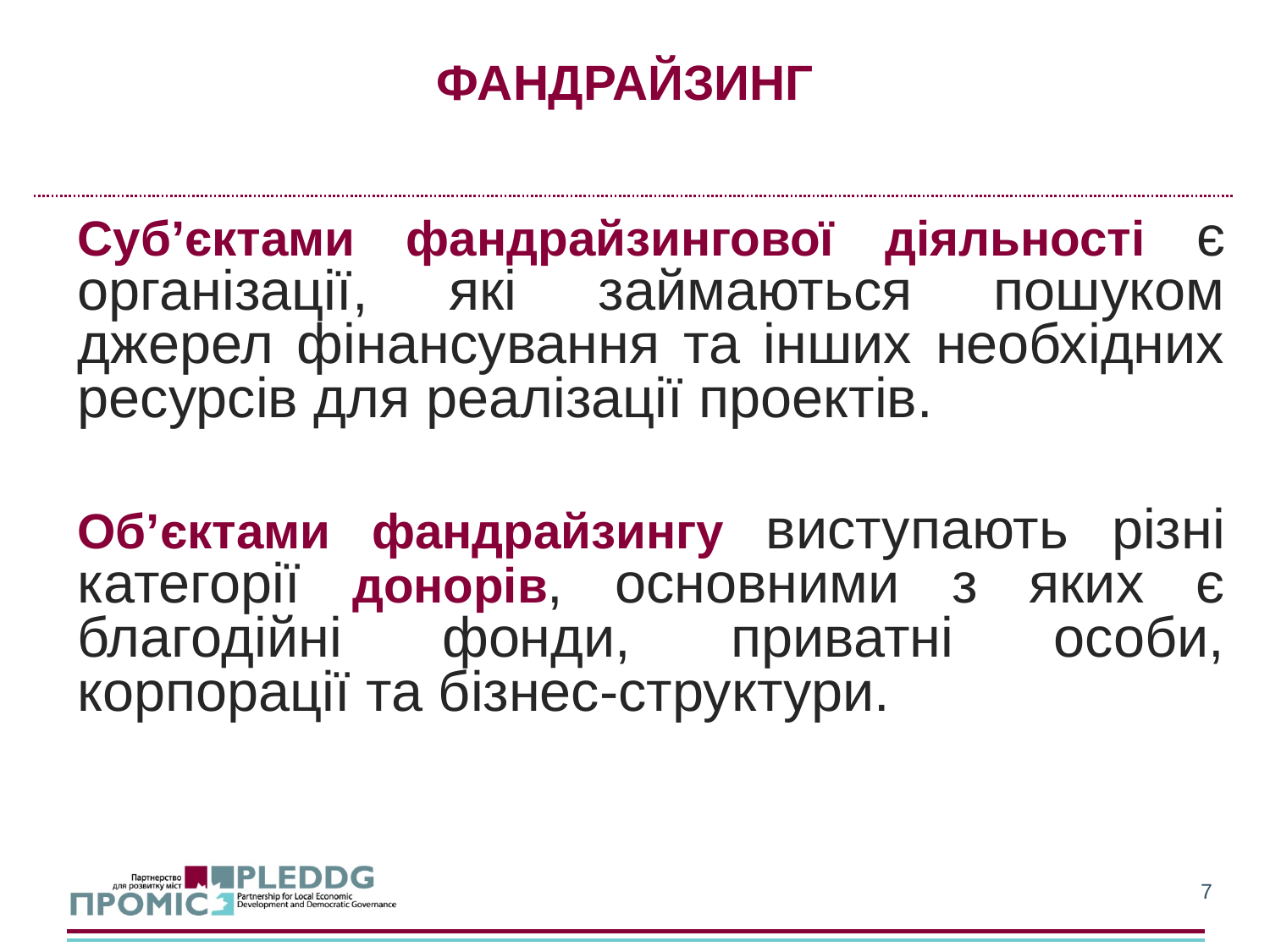

# ФАНДРАЙЗИНГ
Суб’єктами фандрайзингової діяльності є організації, які займаються пошуком джерел фінансування та інших необхідних ресурсів для реалізації проектів.

Об’єктами фандрайзингу виступають різні категорії донорів, основними з яких є благодійні фонди, приватні особи, корпорації та бізнес-структури.